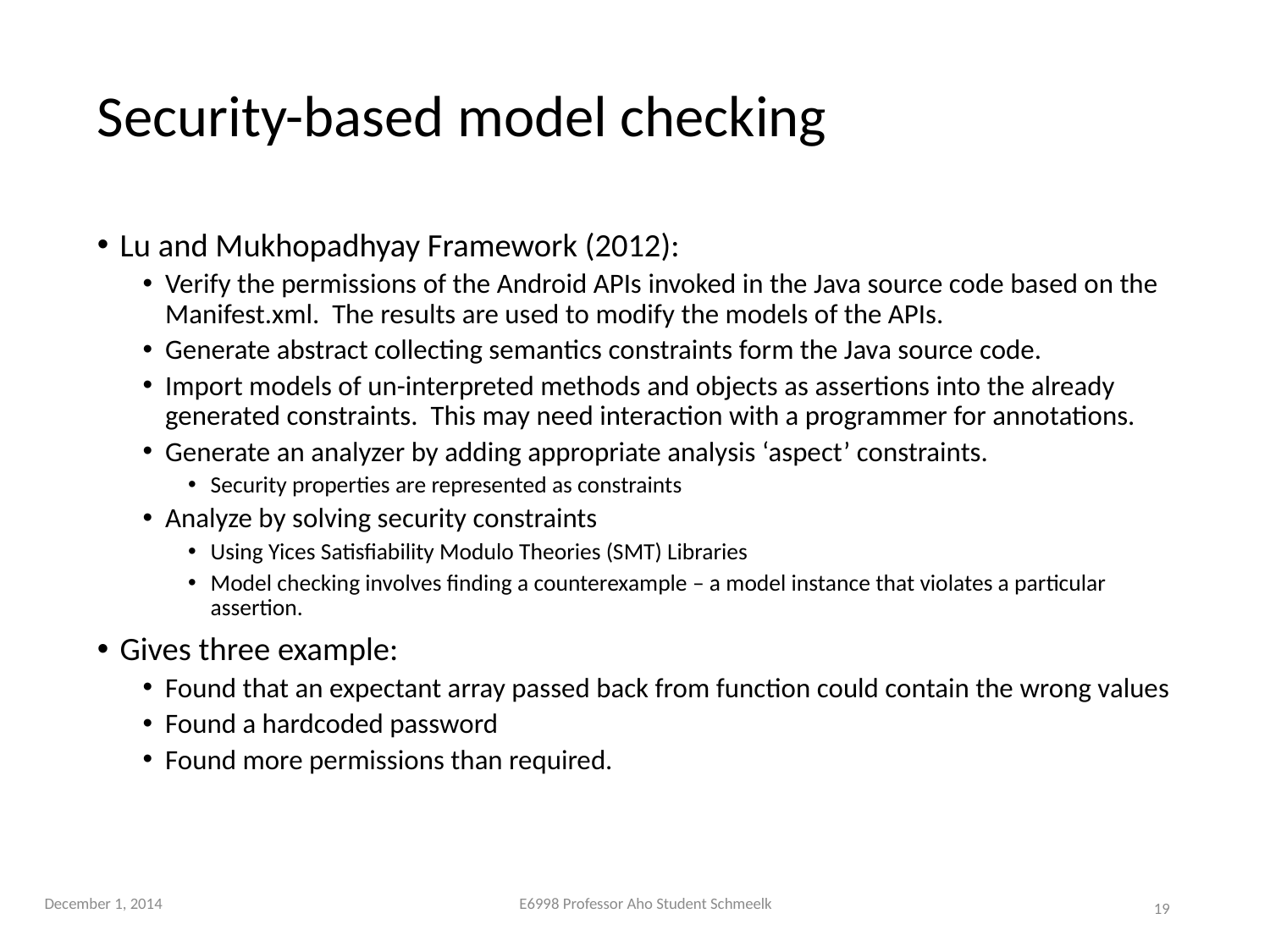

# Security-based model checking
Lu and Mukhopadhyay Framework (2012):
Verify the permissions of the Android APIs invoked in the Java source code based on the Manifest.xml.  The results are used to modify the models of the APIs.
Generate abstract collecting semantics constraints form the Java source code.
Import models of un-interpreted methods and objects as assertions into the already generated constraints.  This may need interaction with a programmer for annotations.
Generate an analyzer by adding appropriate analysis ‘aspect’ constraints.
Security properties are represented as constraints
Analyze by solving security constraints
Using Yices Satisfiability Modulo Theories (SMT) Libraries
Model checking involves finding a counterexample – a model instance that violates a particular assertion.
Gives three example:
Found that an expectant array passed back from function could contain the wrong values
Found a hardcoded password
Found more permissions than required.
December 1, 2014
E6998 Professor Aho Student Schmeelk
19